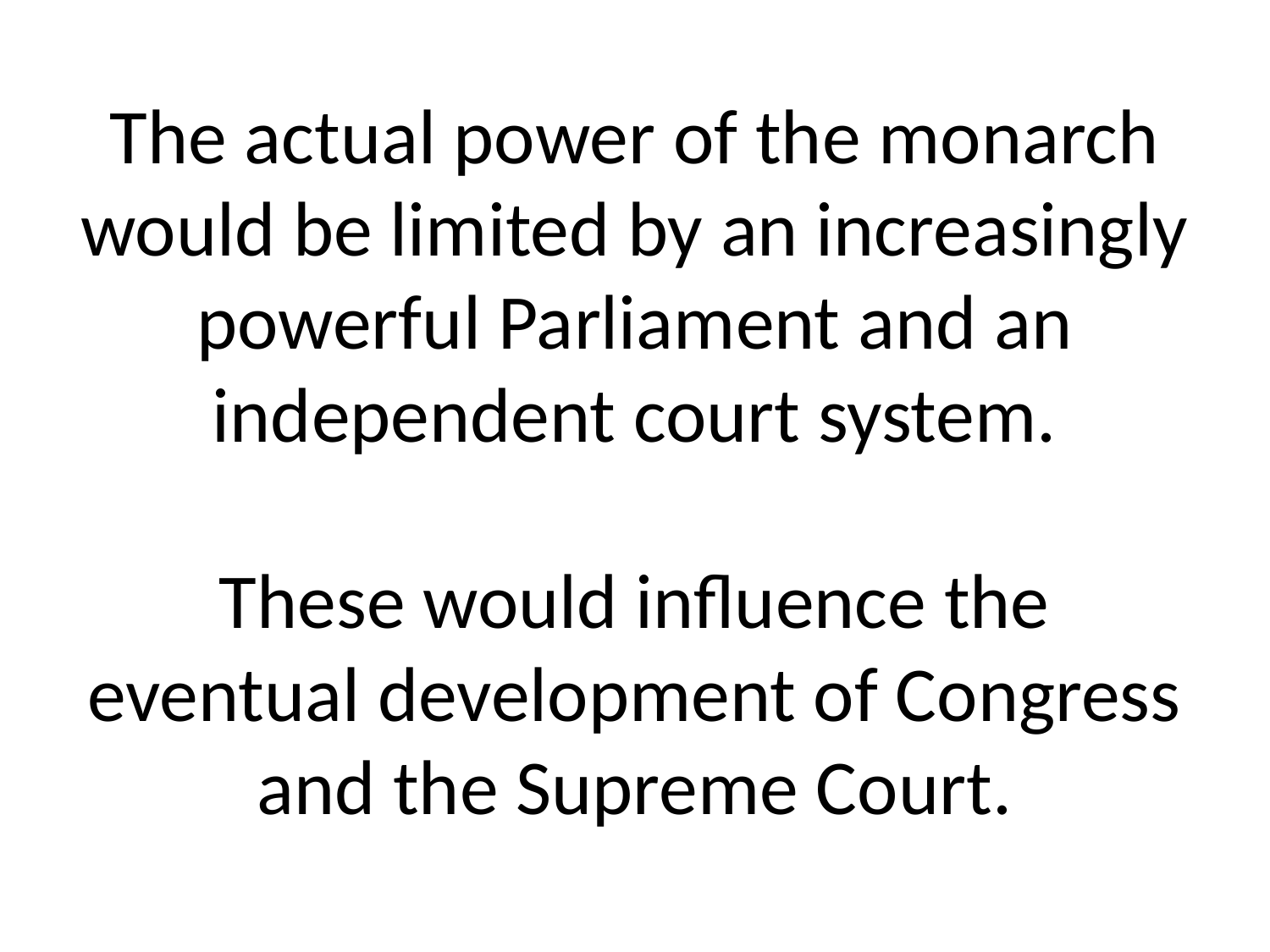

# The actual power of the monarch would be limited by an increasingly powerful Parliament and an independent court system. These would influence the eventual development of Congress and the Supreme Court.